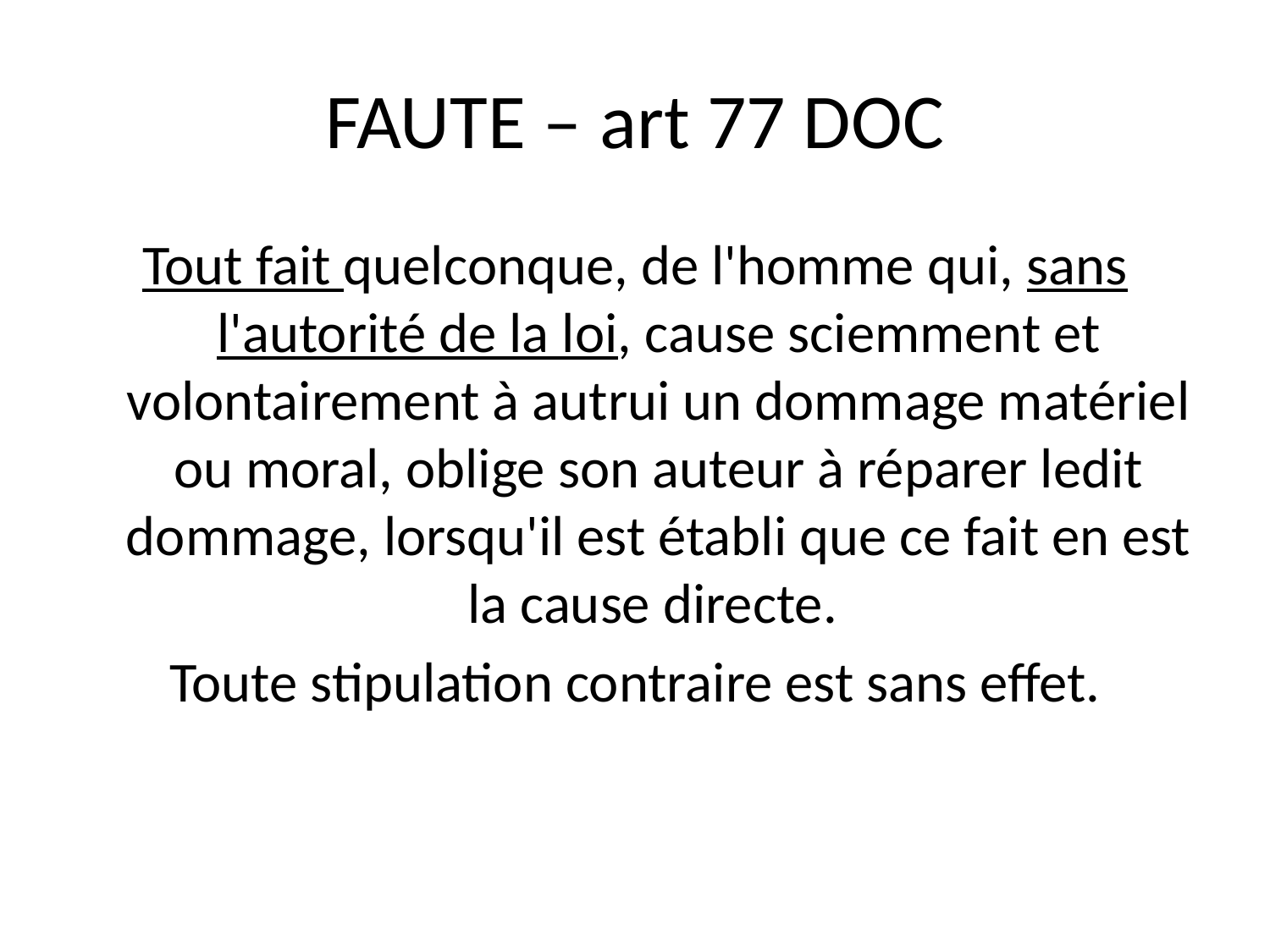

# FAUTE – art 77 DOC
Tout fait quelconque, de l'homme qui, sans l'autorité de la loi, cause sciemment et volontairement à autrui un dommage matériel ou moral, oblige son auteur à réparer ledit dommage, lorsqu'il est établi que ce fait en est la cause directe.
Toute stipulation contraire est sans effet.